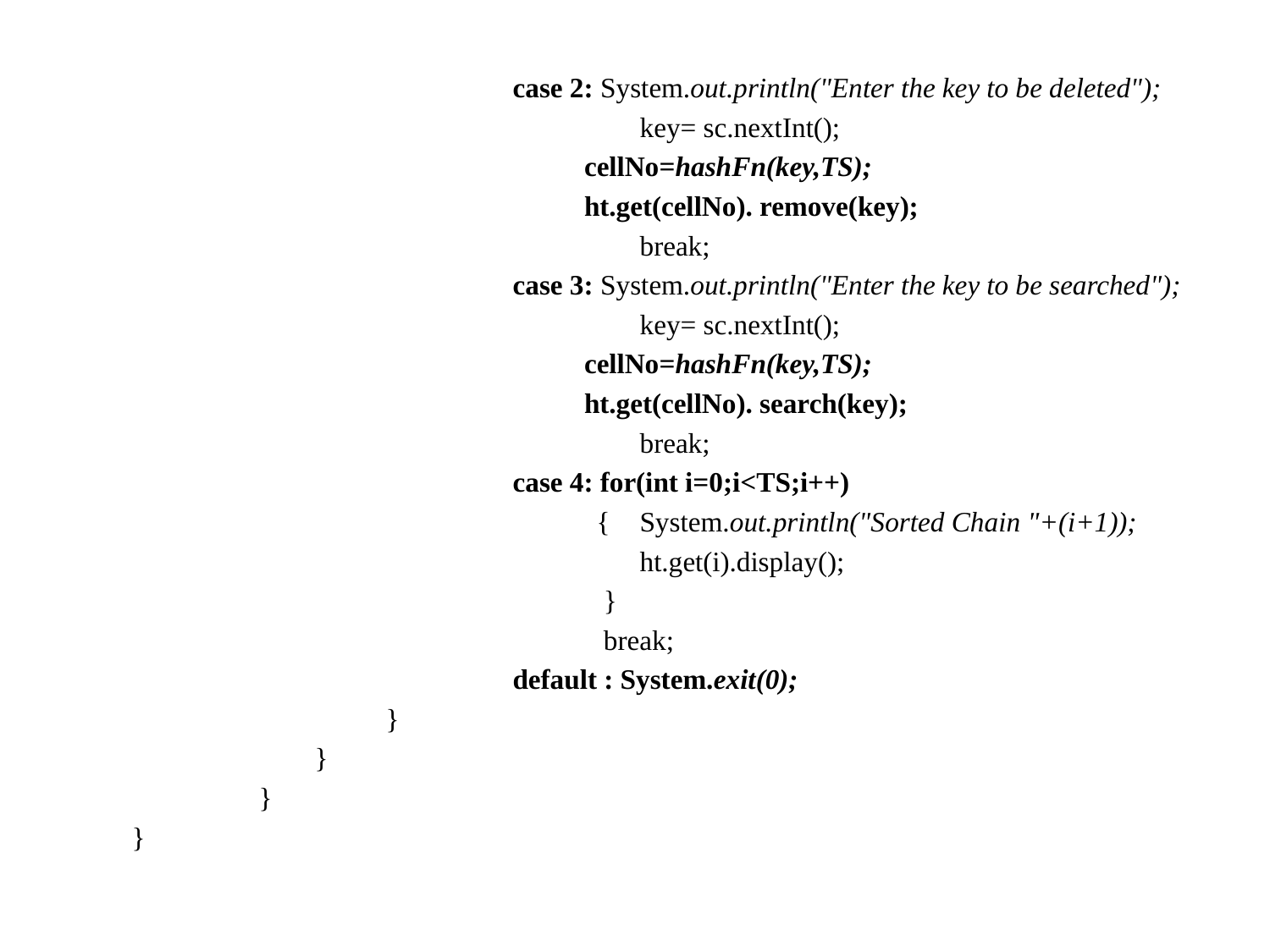

case 2: System.out.println("Enter the key to be deleted");
				key= sc.nextInt();
				cellNo=hashFn(key,TS);
				ht.get(cellNo). remove(key);
				break;
			case 3: System.out.println("Enter the key to be searched");
				key= sc.nextInt();
				cellNo=hashFn(key,TS);
				ht.get(cellNo). search(key);
				break;
			case 4: for(int i=0;i<TS;i++)
			            {	System.out.println("Sorted Chain "+(i+1));
				ht.get(i).display();
			             }
			             break;
			default : System.exit(0);
		}
	        }
	}
}